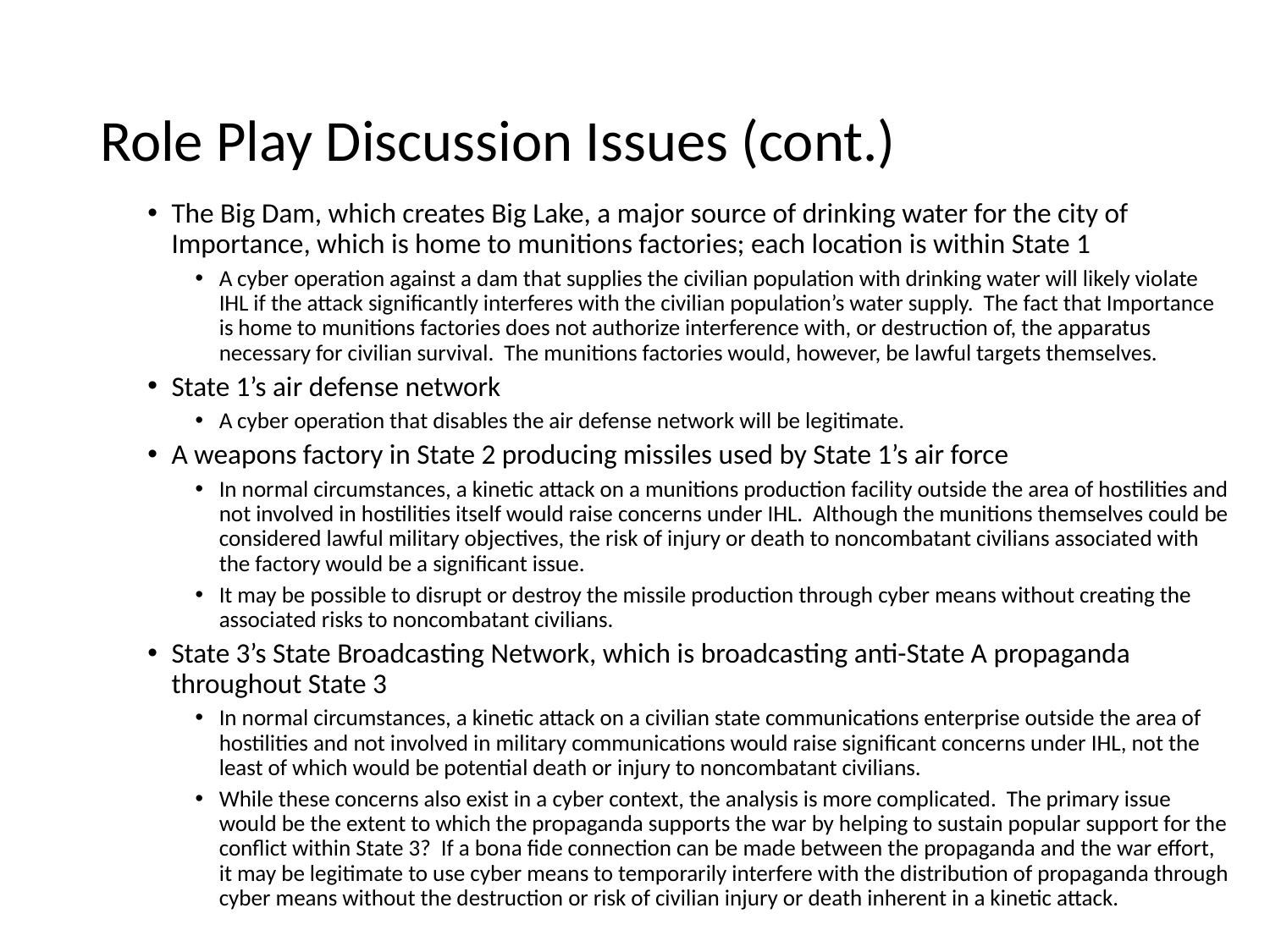

# Role Play Discussion Issues (cont.)
The Big Dam, which creates Big Lake, a major source of drinking water for the city of Importance, which is home to munitions factories; each location is within State 1
A cyber operation against a dam that supplies the civilian population with drinking water will likely violate IHL if the attack significantly interferes with the civilian population’s water supply.  The fact that Importance is home to munitions factories does not authorize interference with, or destruction of, the apparatus necessary for civilian survival.  The munitions factories would, however, be lawful targets themselves.
State 1’s air defense network
A cyber operation that disables the air defense network will be legitimate.
A weapons factory in State 2 producing missiles used by State 1’s air force
In normal circumstances, a kinetic attack on a munitions production facility outside the area of hostilities and not involved in hostilities itself would raise concerns under IHL.  Although the munitions themselves could be considered lawful military objectives, the risk of injury or death to noncombatant civilians associated with the factory would be a significant issue.
It may be possible to disrupt or destroy the missile production through cyber means without creating the associated risks to noncombatant civilians.
State 3’s State Broadcasting Network, which is broadcasting anti-State A propaganda throughout State 3
In normal circumstances, a kinetic attack on a civilian state communications enterprise outside the area of hostilities and not involved in military communications would raise significant concerns under IHL, not the least of which would be potential death or injury to noncombatant civilians.
While these concerns also exist in a cyber context, the analysis is more complicated.  The primary issue would be the extent to which the propaganda supports the war by helping to sustain popular support for the conflict within State 3?  If a bona fide connection can be made between the propaganda and the war effort, it may be legitimate to use cyber means to temporarily interfere with the distribution of propaganda through cyber means without the destruction or risk of civilian injury or death inherent in a kinetic attack.